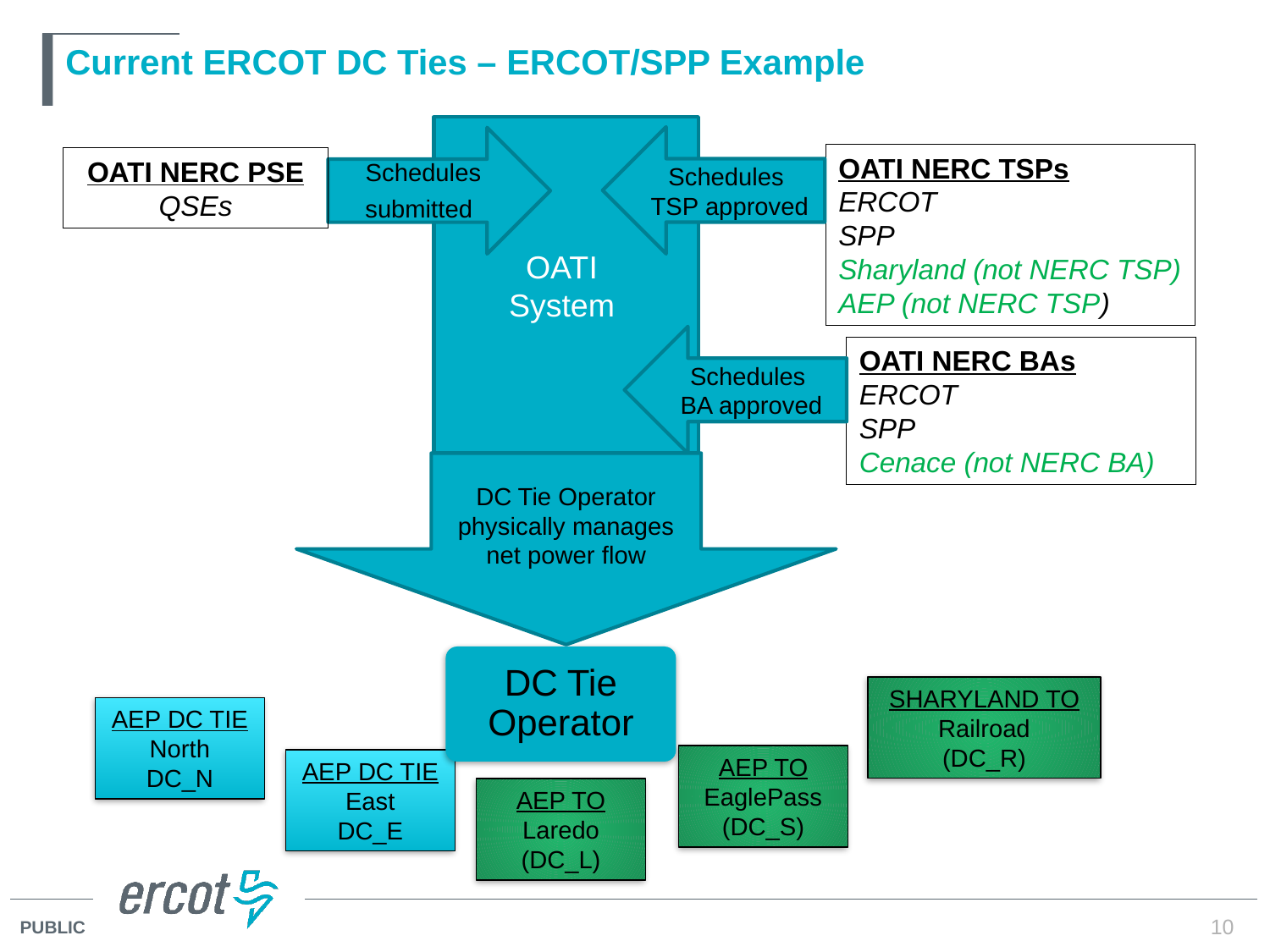

# Current ERCOT DC Ties – ERCOT/SPP Example
OATI
System
Schedules
TSP approved
Schedules
submitted
OATI NERC TSPs
ERCOT
SPP
Sharyland (not NERC TSP)
AEP (not NERC TSP)
Schedules
BA approved
OATI NERC BAs
ERCOT
SPP
Cenace (not NERC BA)
DC Tie Operator physically manages net power flow
SHARYLAND TO
Railroad
(DC_R)
AEP DC TIE
North
DC_N
AEP TO
EaglePass
(DC_S)
AEP DC TIE
East
DC_E
AEP TO
Laredo (DC_L)
OATI NERC PSE QSEs

DC Tie Operator
10